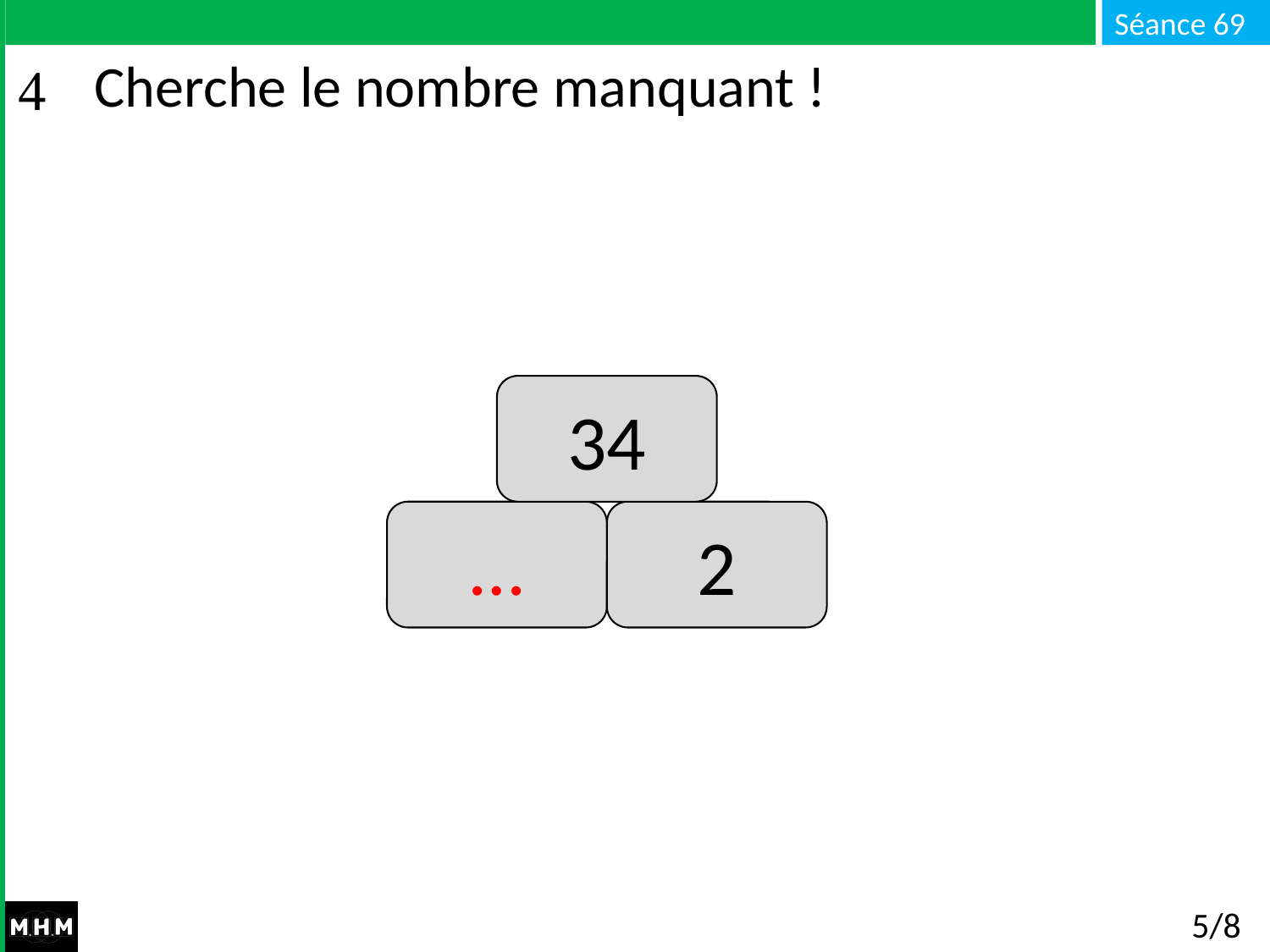

# Cherche le nombre manquant !
34
2
…
5/8